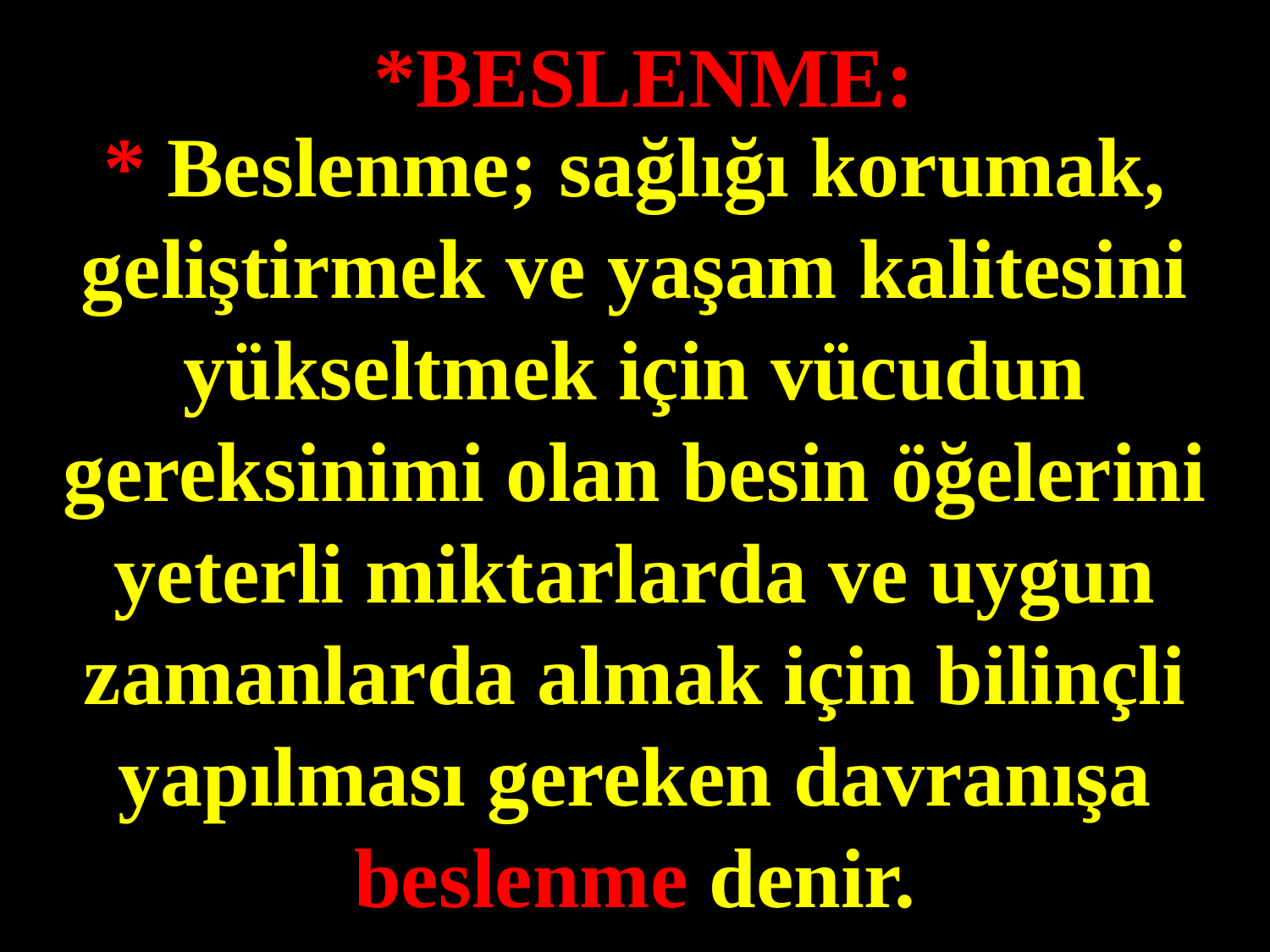

*BESLENME:
* Beslenme; sağlığı korumak, geliştirmek ve yaşam kalitesini yükseltmek için vücudun gereksinimi olan besin öğelerini yeterli miktarlarda ve uygun zamanlarda almak için bilinçli yapılması gereken davranışa beslenme denir.
#